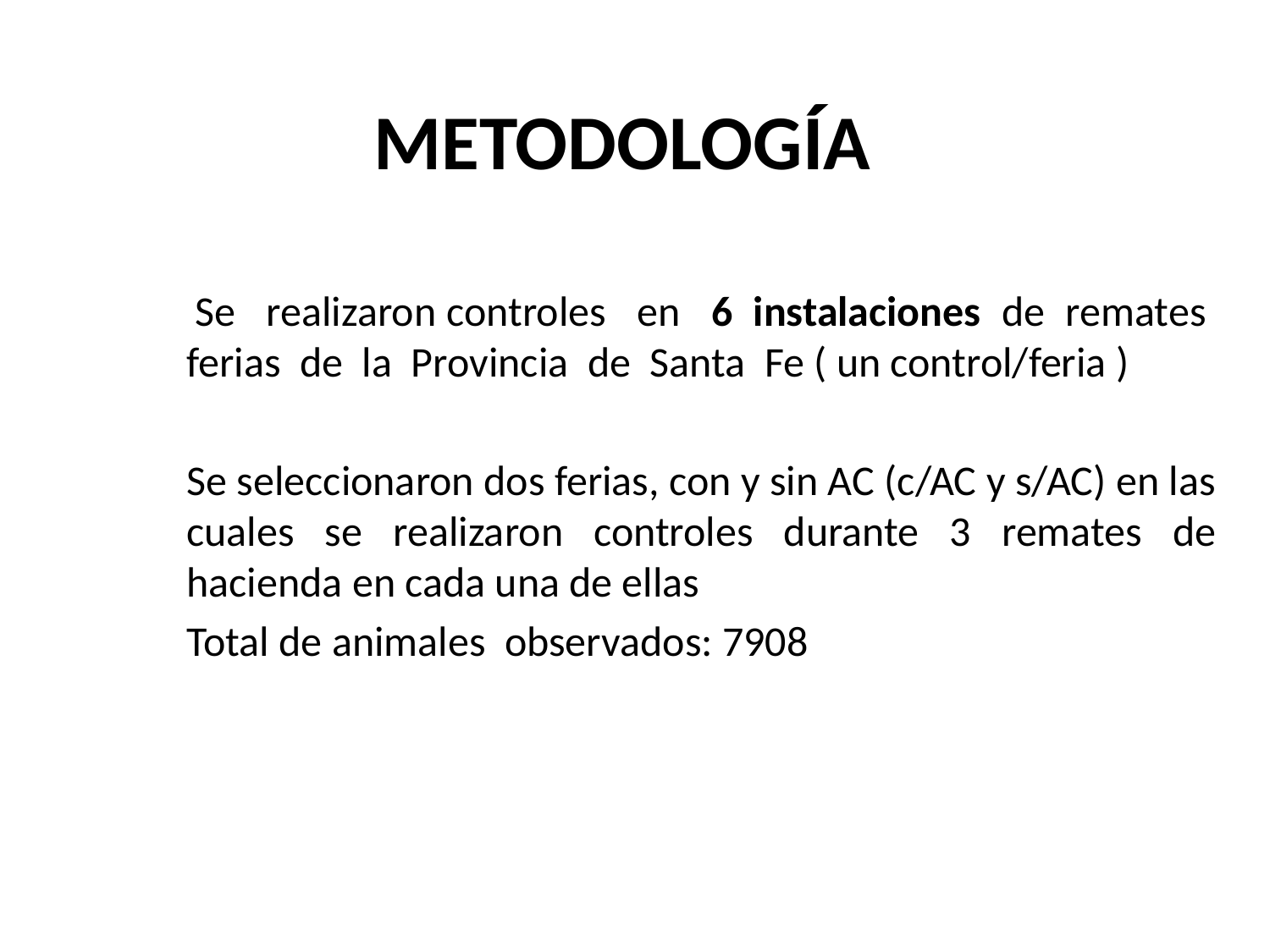

# METODOLOGÍA

         Se   realizaron controles   en   6  instalaciones  de  remates  ferias  de  la  Provincia  de  Santa  Fe ( un control/feria )

	Se seleccionaron dos ferias, con y sin AC (c/AC y s/AC) en las cuales se realizaron controles durante 3 remates de hacienda en cada una de ellas
	Total de animales  observados: 7908